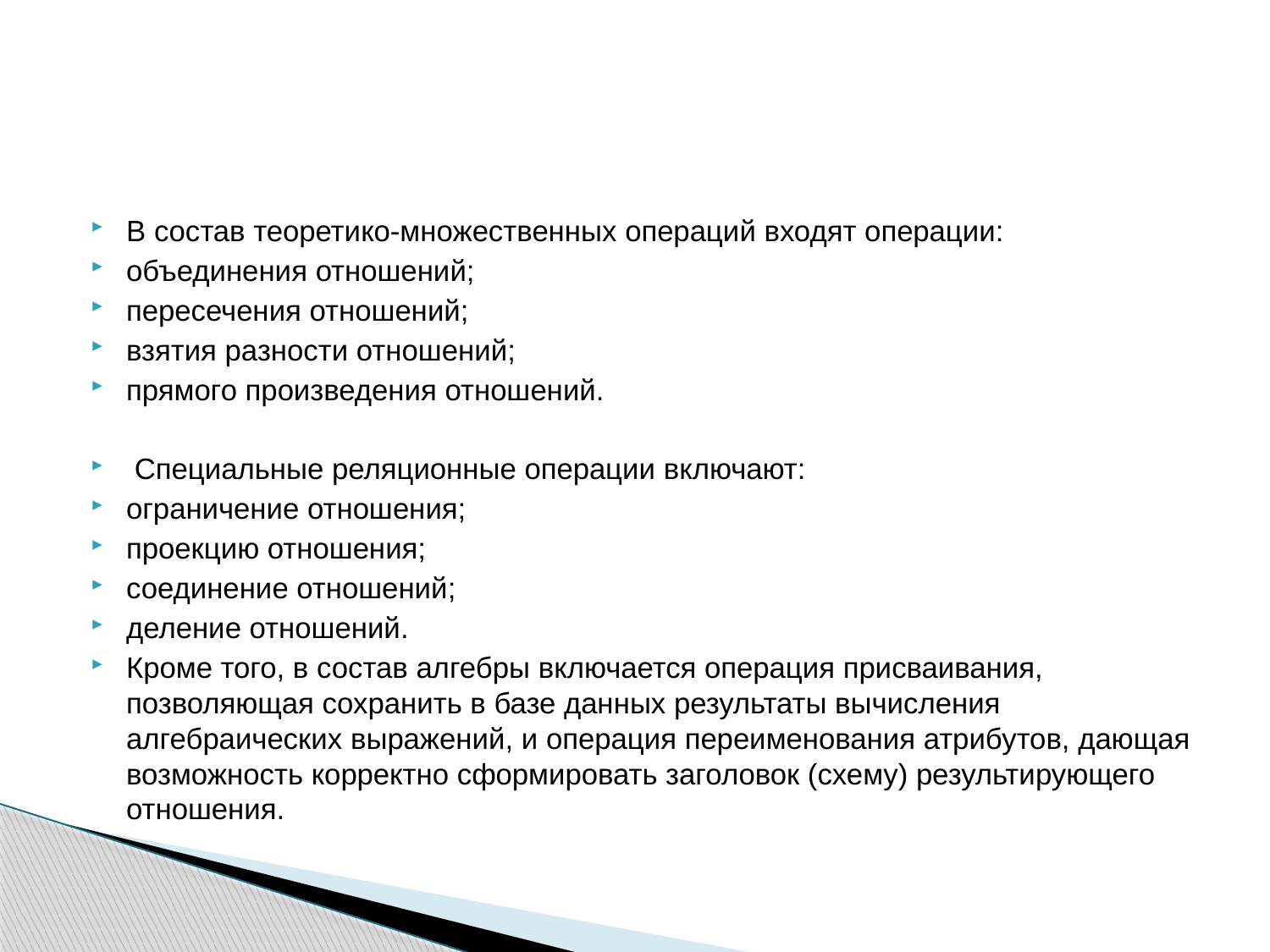

#
В состав теоретико-множественных операций входят операции:
объединения отношений;
пересечения отношений;
взятия разности отношений;
прямого произведения отношений.

 Специальные реляционные операции включают:
ограничение отношения;
проекцию отношения;
соединение отношений;
деление отношений.
Кроме того, в состав алгебры включается операция присваивания, позволяющая сохранить в базе данных результаты вычисления алгебраических выражений, и операция переименования атрибутов, дающая возможность корректно сформировать заголовок (схему) результирующего отношения.